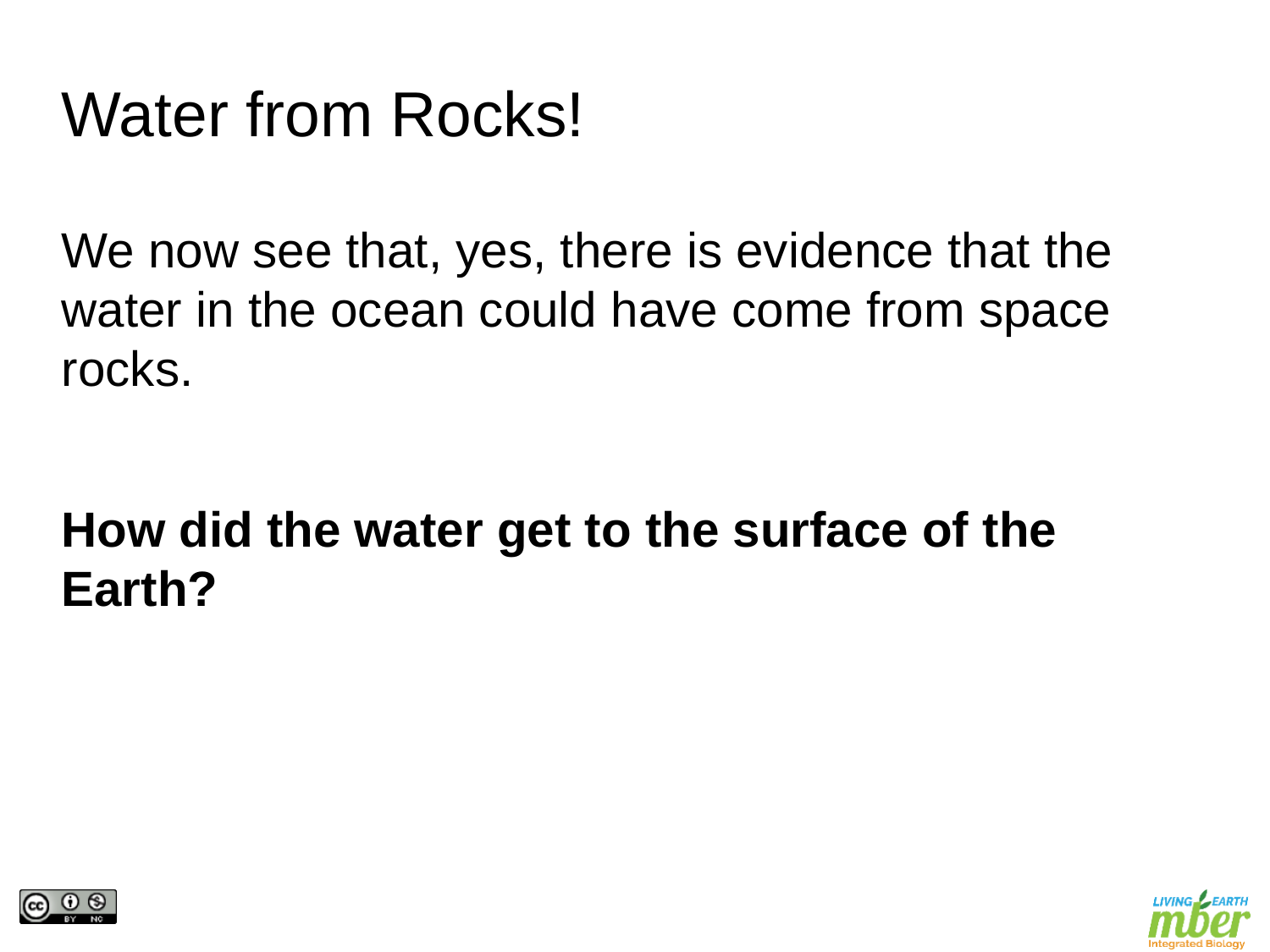

# Water from Rocks!

We now see that, yes, there is evidence that the water in the ocean could have come from space rocks.

How did the water get to the surface of the Earth?